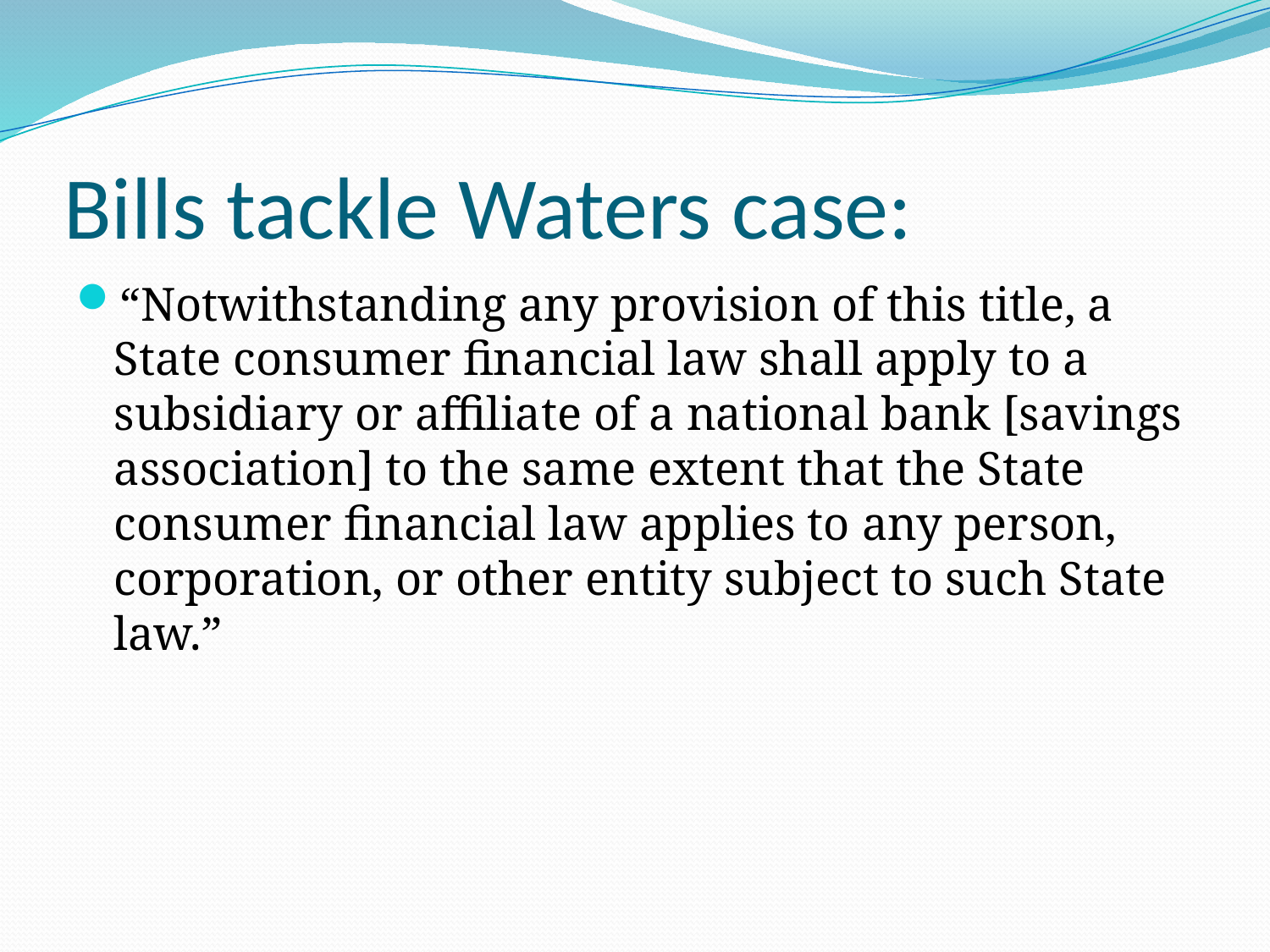

Bills tackle Waters case:
“Notwithstanding any provision of this title, a State consumer financial law shall apply to a subsidiary or affiliate of a national bank [savings association] to the same extent that the State consumer financial law applies to any person, corporation, or other entity subject to such State law.”